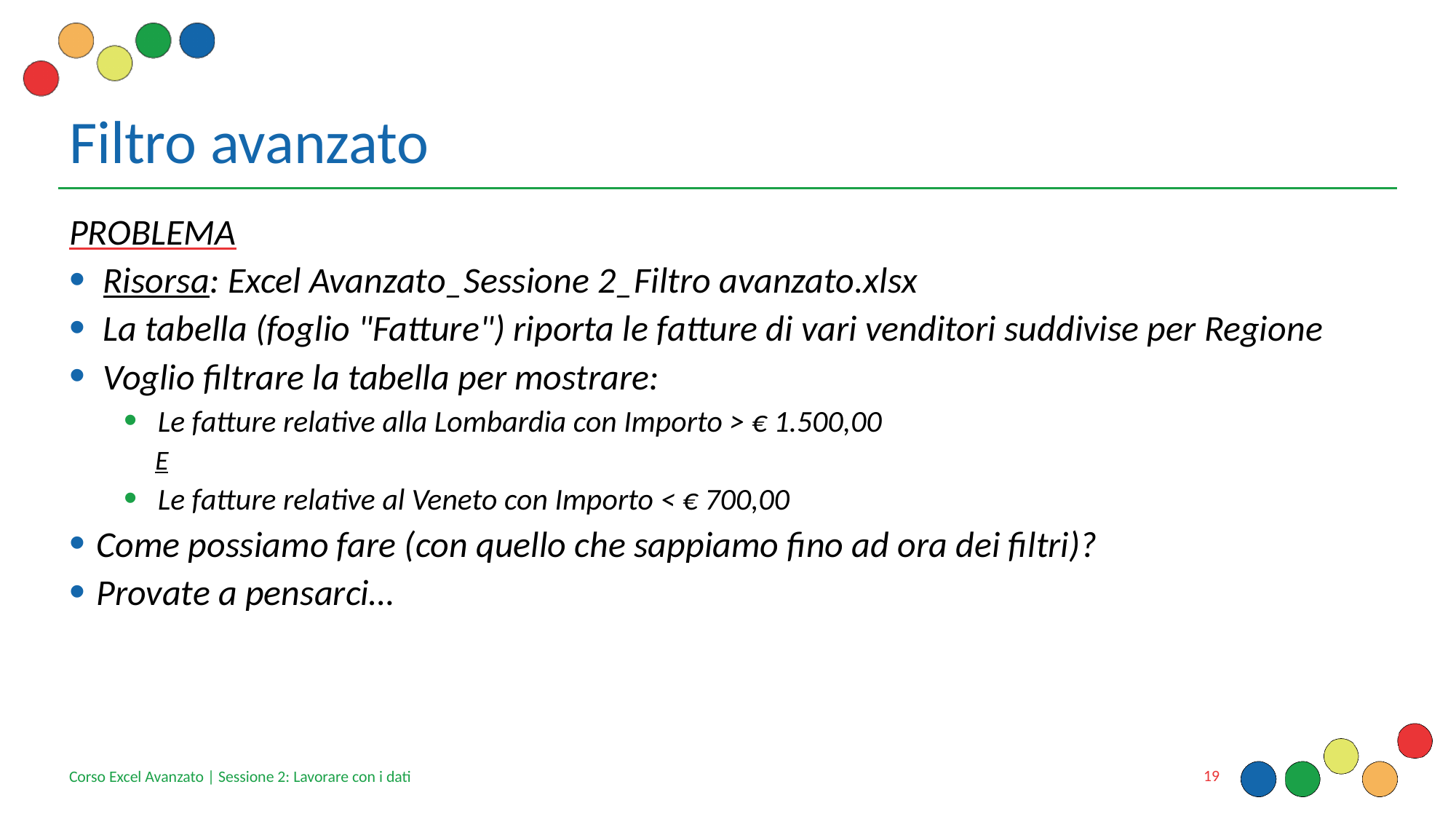

# Filtro avanzato
PROBLEMA
Risorsa: Excel Avanzato_Sessione 2_Filtro avanzato.xlsx
La tabella (foglio "Fatture") riporta le fatture di vari venditori suddivise per Regione
Voglio filtrare la tabella per mostrare:
Le fatture relative alla Lombardia con Importo > € 1.500,00
E
Le fatture relative al Veneto con Importo < € 700,00
Come possiamo fare (con quello che sappiamo fino ad ora dei filtri)?
Provate a pensarci…
19
Corso Excel Avanzato | Sessione 2: Lavorare con i dati